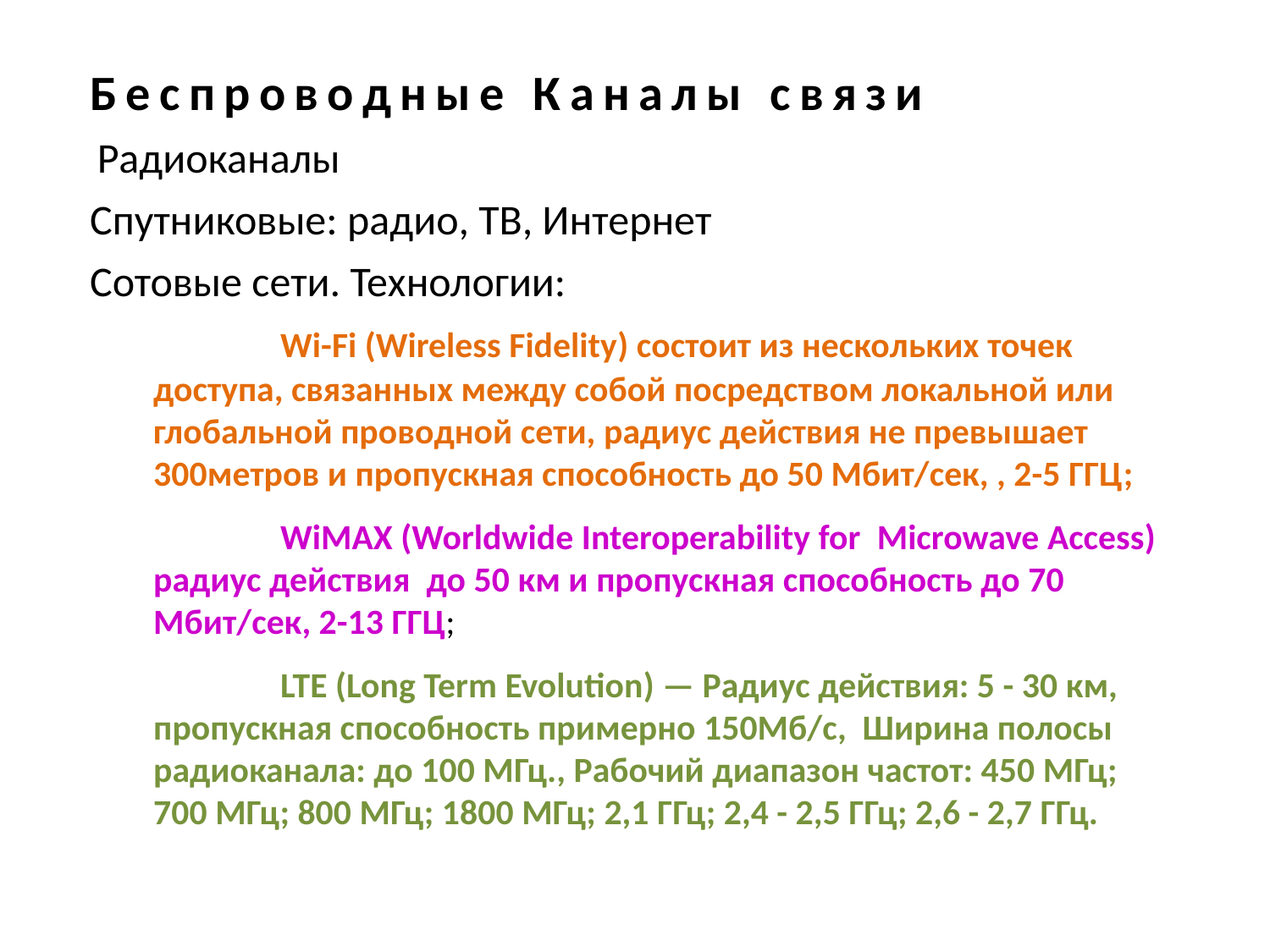

Беспроводные Каналы связи
 Радиоканалы
Спутниковые: радио, ТВ, Интернет
Сотовые сети. Технологии:
	Wi-Fi (Wireless Fidelity) состоит из нескольких точек доступа, связанных между собой посредством локальной или глобальной проводной сети, радиус действия не превышает 300метров и пропускная способность до 50 Мбит/сек, , 2-5 ГГЦ;
 	WiMAX (Worldwide Interoperability for  Microwave Access) радиус действия  до 50 км и пропускная способность до 70 Мбит/сек, 2-13 ГГЦ;
	LTE (Long Term Evolution) — Радиус действия: 5 - 30 км, пропускная способность примерно 150Мб/с,  Ширина полосы радиоканала: до 100 МГц., Рабочий диапазон частот: 450 МГц; 700 МГц; 800 МГц; 1800 МГц; 2,1 ГГц; 2,4 - 2,5 ГГц; 2,6 - 2,7 ГГц.